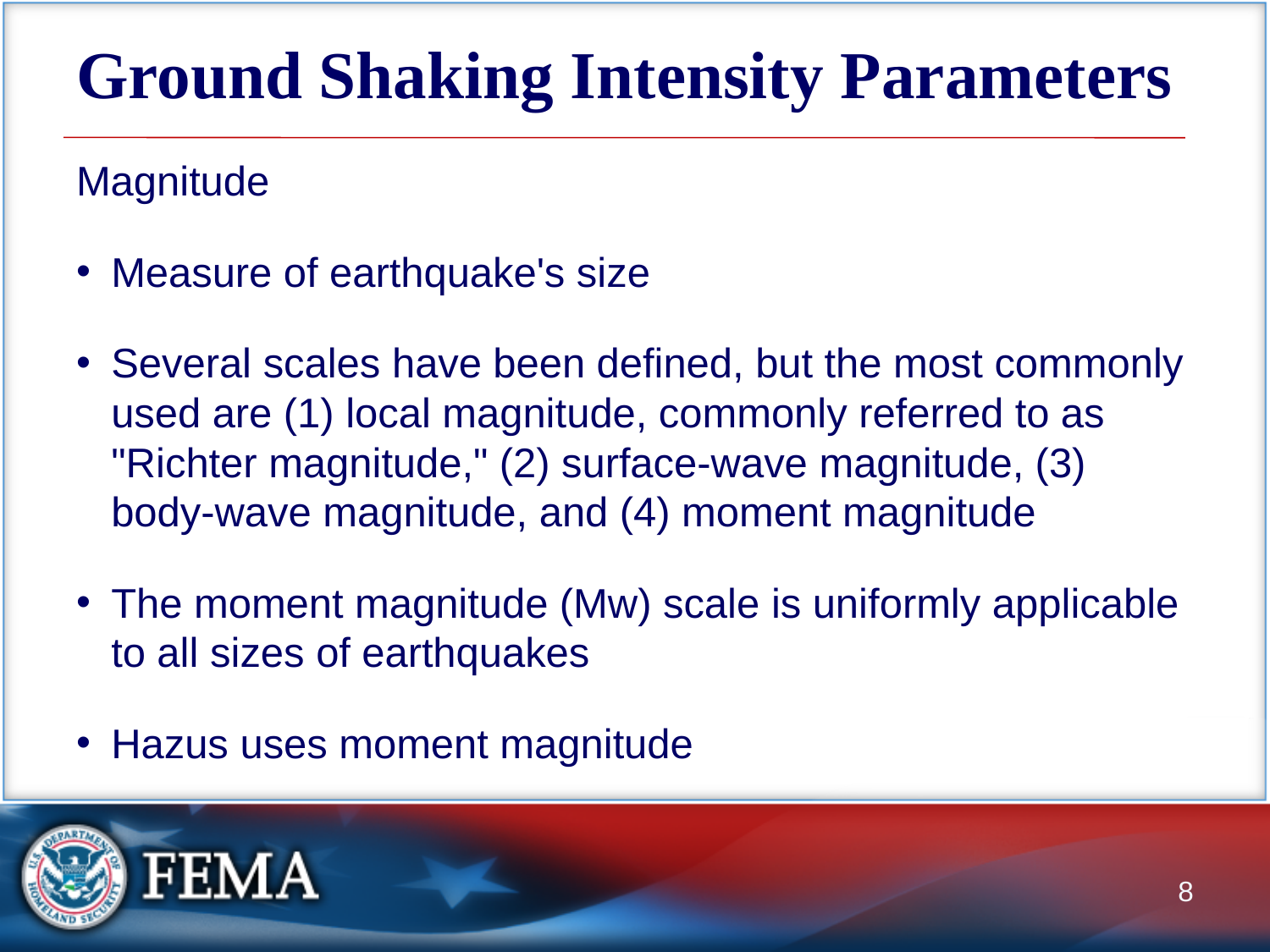

# Ground Shaking Intensity Parameters
Magnitude
Measure of earthquake's size
Several scales have been defined, but the most commonly used are (1) local magnitude, commonly referred to as "Richter magnitude," (2) surface-wave magnitude, (3) body-wave magnitude, and (4) moment magnitude
The moment magnitude (Mw) scale is uniformly applicable to all sizes of earthquakes
Hazus uses moment magnitude
8